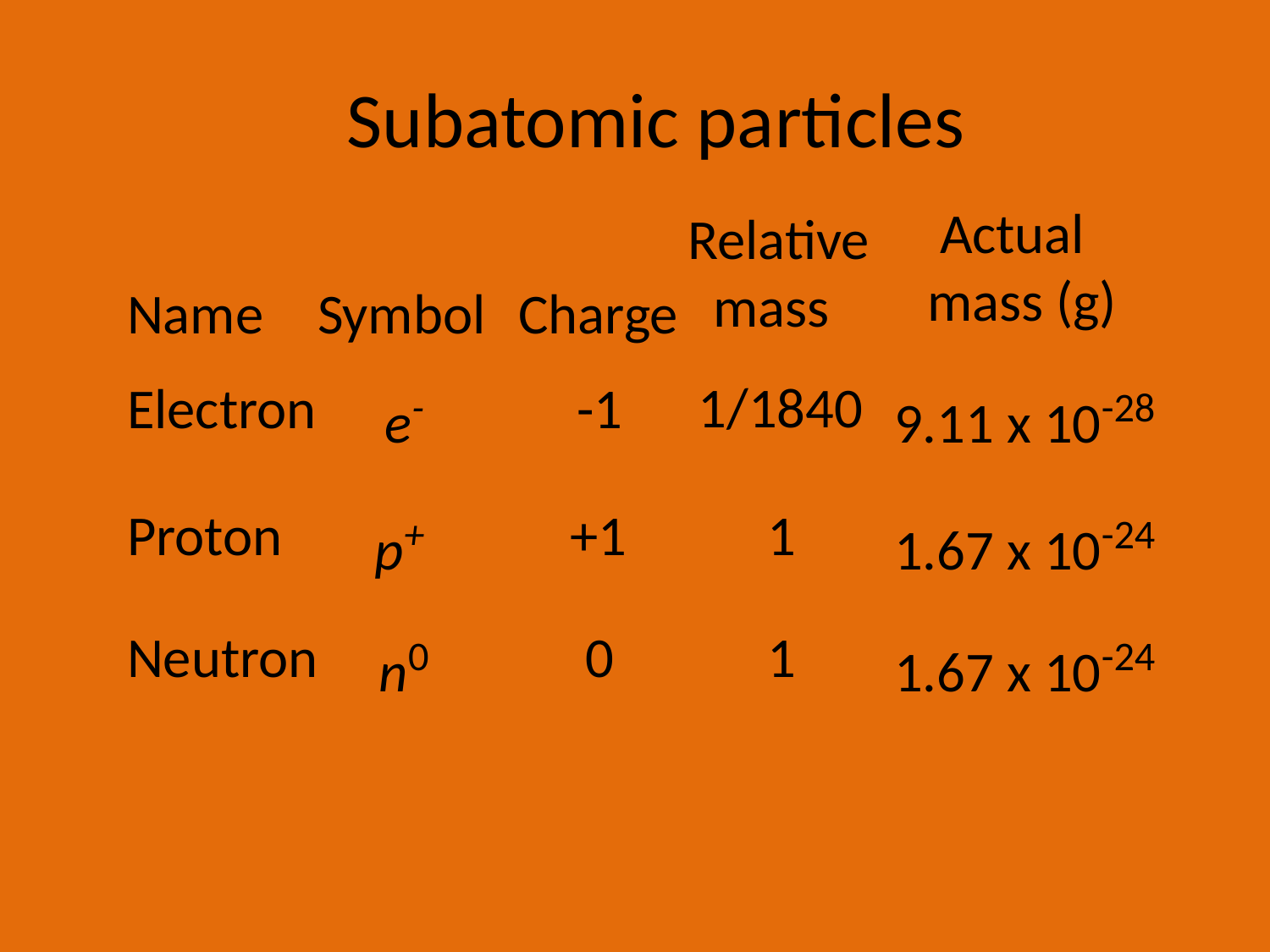

# Subatomic particles
 Actual
mass (g)
Relative
  mass
Name
Symbol
Charge
   1/1840
Electron
e-
-1
9.11 x 10-28
Proton
p+
+1
1
1.67 x 10-24
Neutron
n0
0
1
1.67 x 10-24